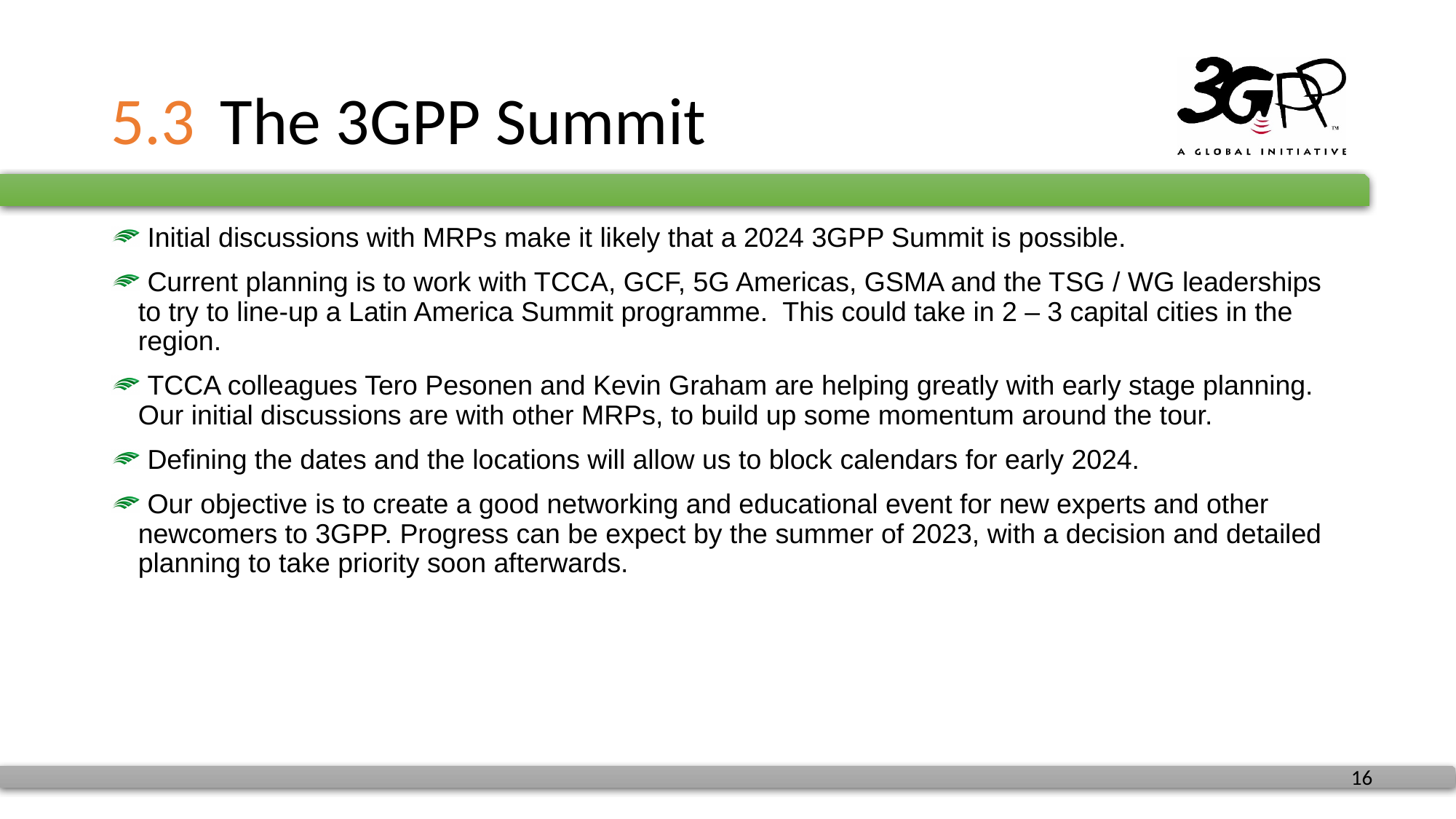

# 5.3	The 3GPP Summit
 Initial discussions with MRPs make it likely that a 2024 3GPP Summit is possible.
 Current planning is to work with TCCA, GCF, 5G Americas, GSMA and the TSG / WG leaderships to try to line-up a Latin America Summit programme.  This could take in 2 – 3 capital cities in the region.
 TCCA colleagues Tero Pesonen and Kevin Graham are helping greatly with early stage planning. Our initial discussions are with other MRPs, to build up some momentum around the tour.
 Defining the dates and the locations will allow us to block calendars for early 2024.
 Our objective is to create a good networking and educational event for new experts and other newcomers to 3GPP. Progress can be expect by the summer of 2023, with a decision and detailed planning to take priority soon afterwards.